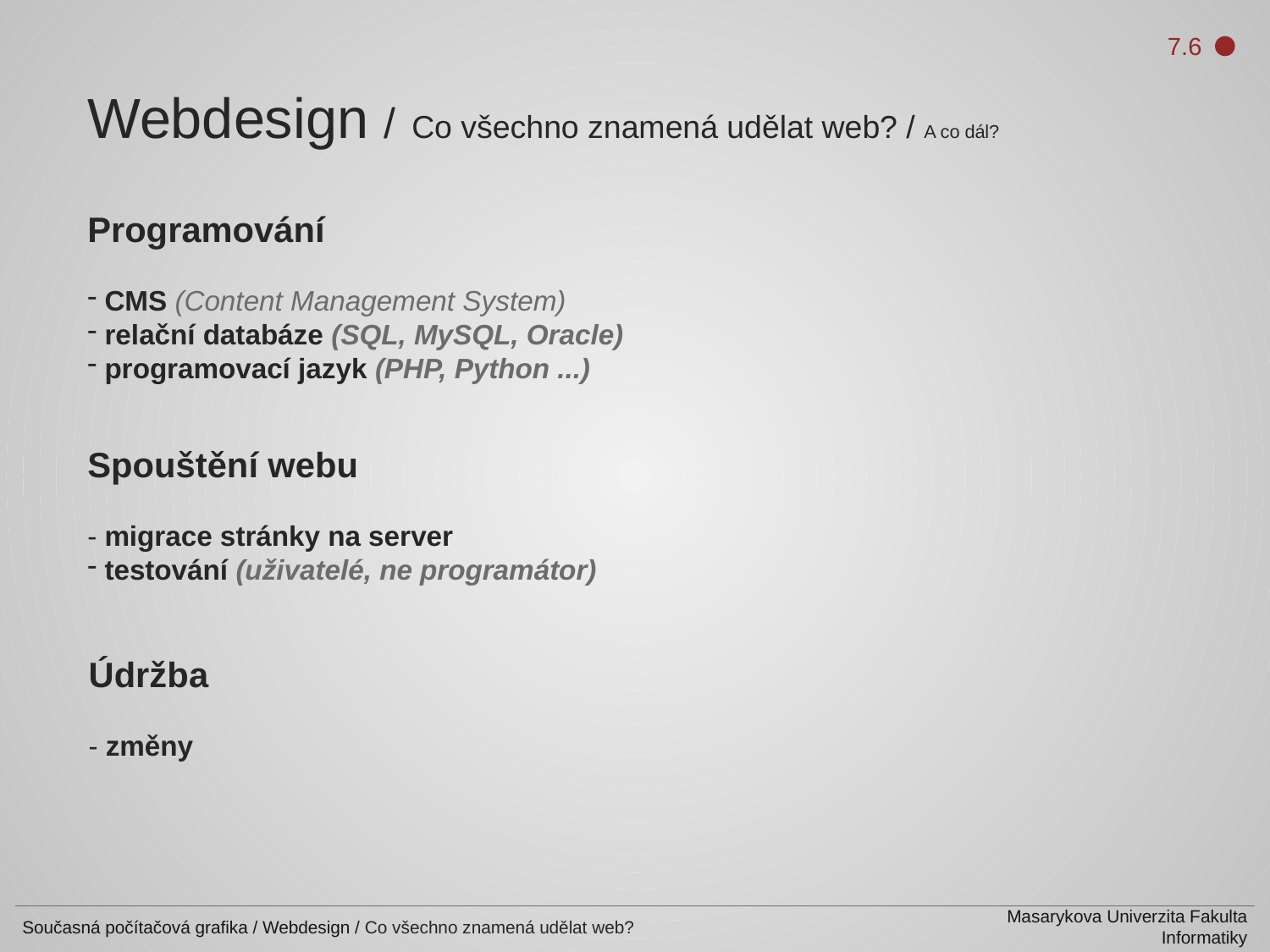

7.6

Webdesign / Co všechno znamená udělat web? / A co dál?
Programování

 CMS (Content Management System)
 relační databáze (SQL, MySQL, Oracle)
 programovací jazyk (PHP, Python ...)
Spouštění webu

- migrace stránky na server
 testování (uživatelé, ne programátor)
Údržba

- změny
Současná počítačová grafika / Webdesign / Co všechno znamená udělat web?
Masarykova Univerzita Fakulta Informatiky